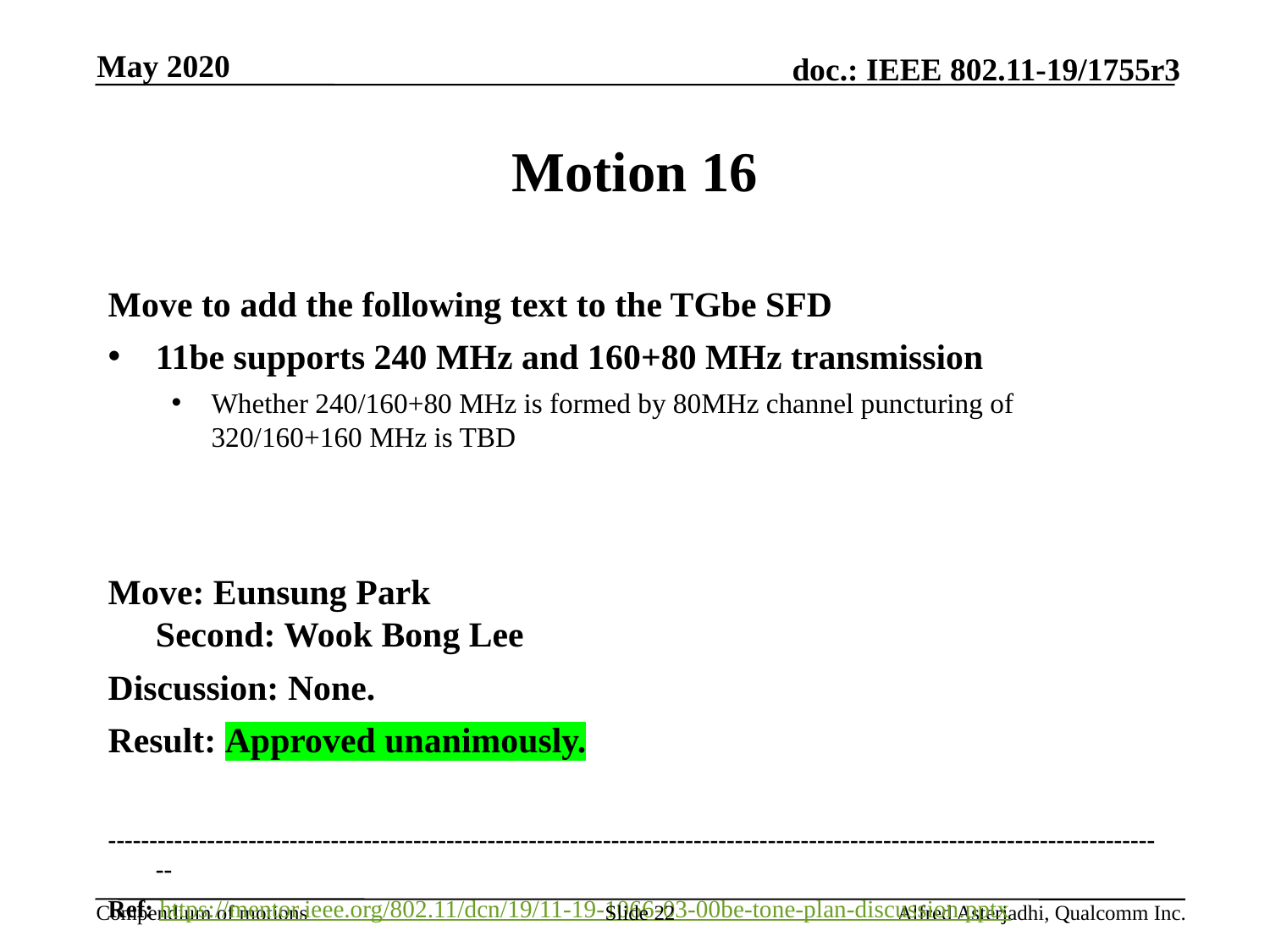

May 2020
# Motion 16
Move to add the following text to the TGbe SFD
11be supports 240 MHz and 160+80 MHz transmission
Whether 240/160+80 MHz is formed by 80MHz channel puncturing of 320/160+160 MHz is TBD

Move: Eunsung Park					Second: Wook Bong Lee
Discussion: None.
Result: Approved unanimously.

---------------------------------------------------------------------------------------------------------------------------------
Ref: https://mentor.ieee.org/802.11/dcn/19/11-19-1066-03-00be-tone-plan-discussion.pptx
Slide 22
Alfred Asterjadhi, Qualcomm Inc.